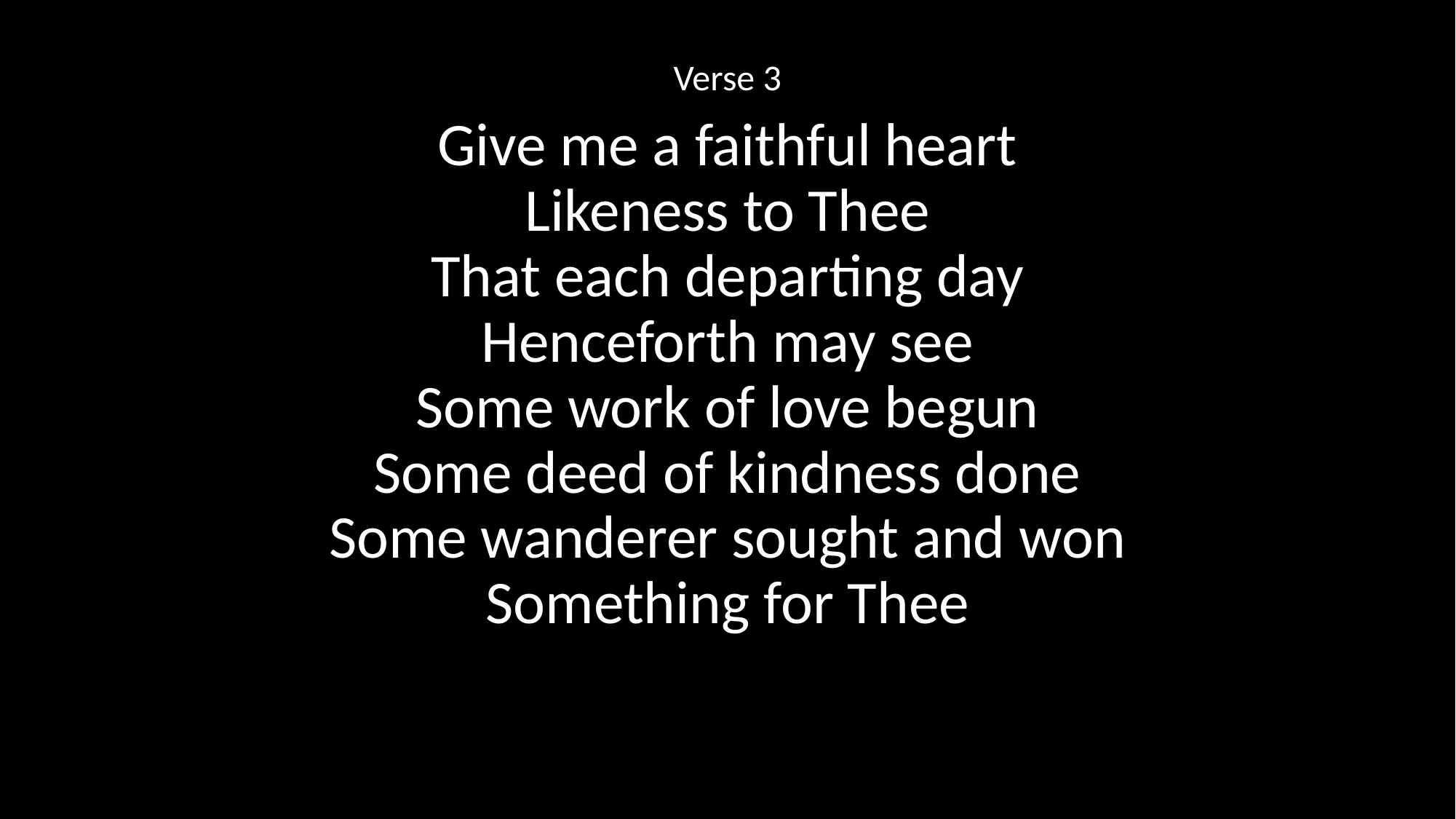

Verse 3
Give me a faithful heart
Likeness to Thee
That each departing day
Henceforth may see
Some work of love begun
Some deed of kindness done
Some wanderer sought and won
Something for Thee